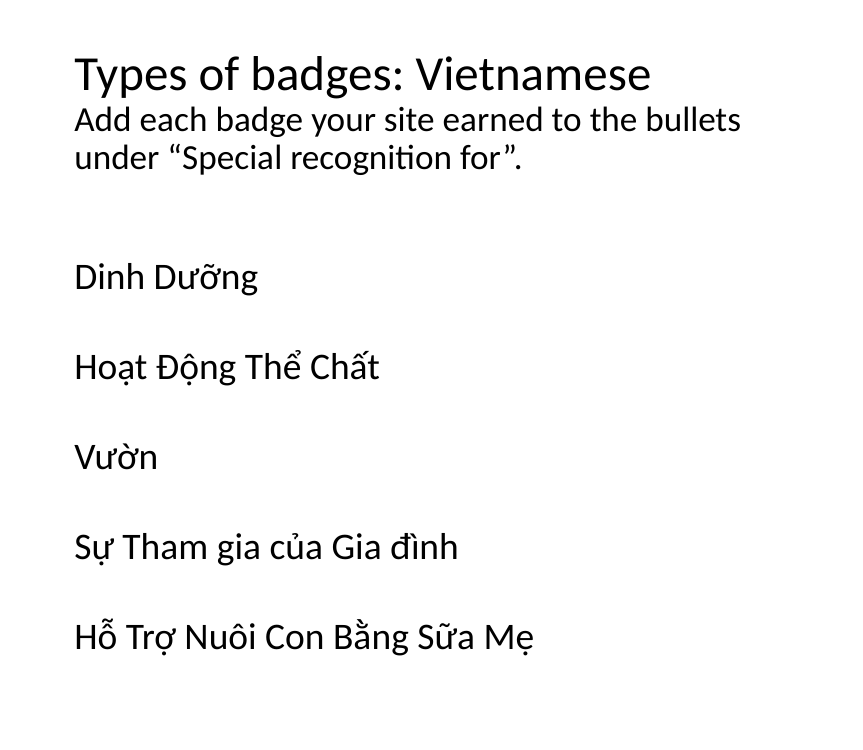

# Types of badges: Vietnamese Add each badge your site earned to the bullets under “Special recognition for”.
Dinh Dưỡng
Hoạt Động Thể Chất
Vườn
Sự Tham gia của Gia đình
Hỗ Trợ Nuôi Con Bằng Sữa Mẹ